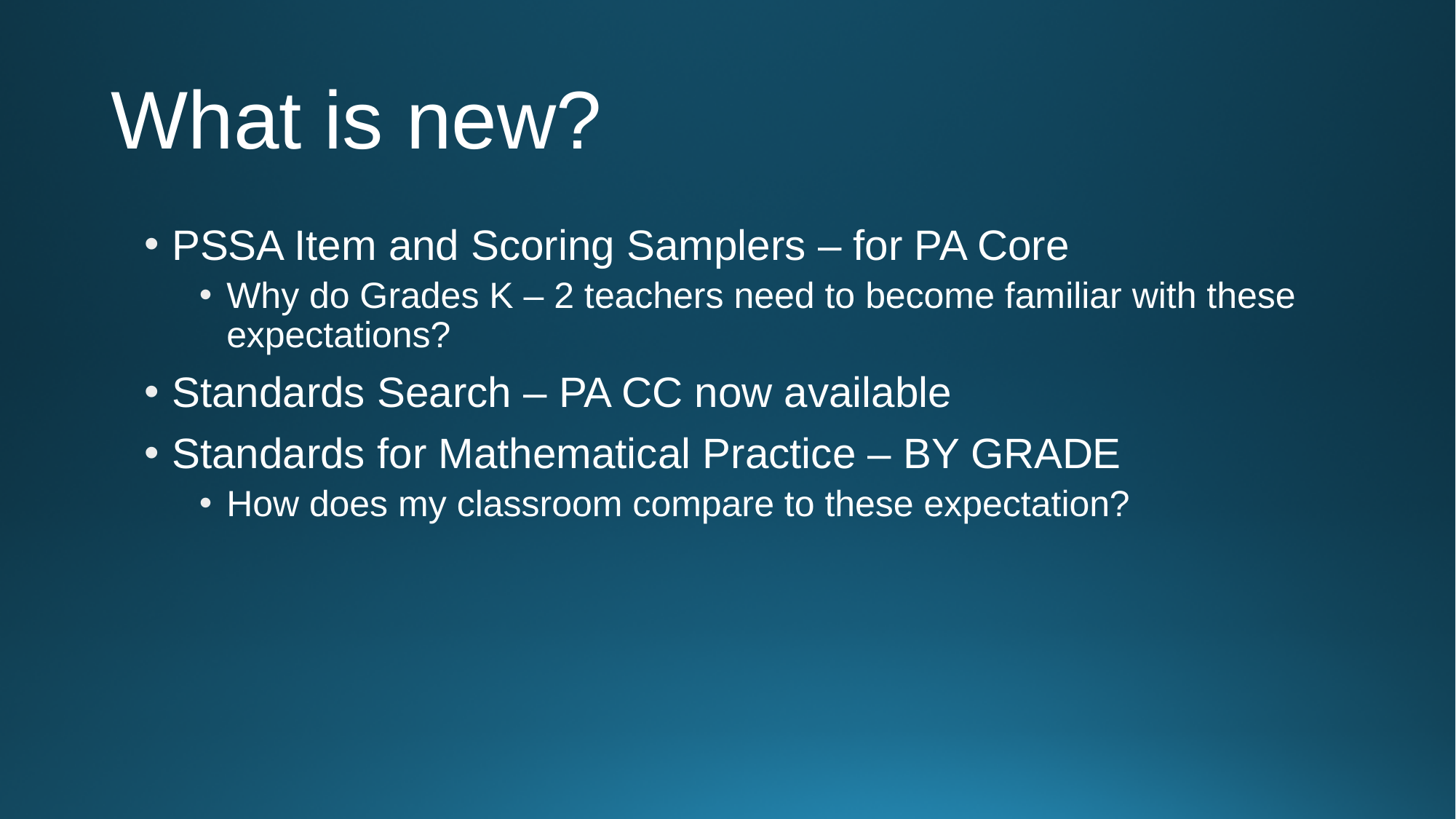

# What is new?
PSSA Item and Scoring Samplers – for PA Core
Why do Grades K – 2 teachers need to become familiar with these expectations?
Standards Search – PA CC now available
Standards for Mathematical Practice – BY GRADE
How does my classroom compare to these expectation?